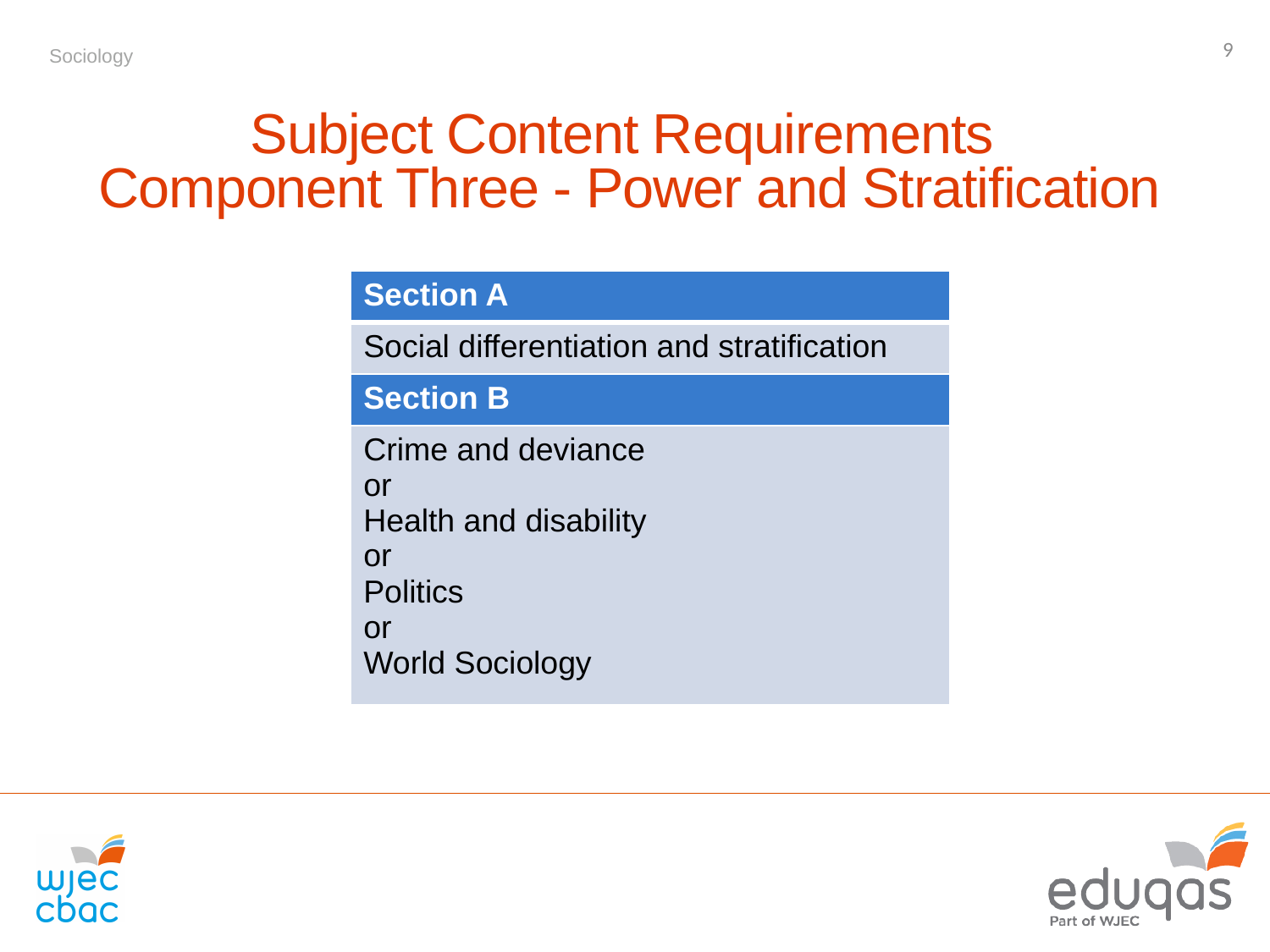

9
Sociology
Subject Content Requirements
Component Three - Power and Stratification
| Section A |
| --- |
| Social differentiation and stratification |
| Section B |
| Crime and deviance or Health and disability or Politics or World Sociology |